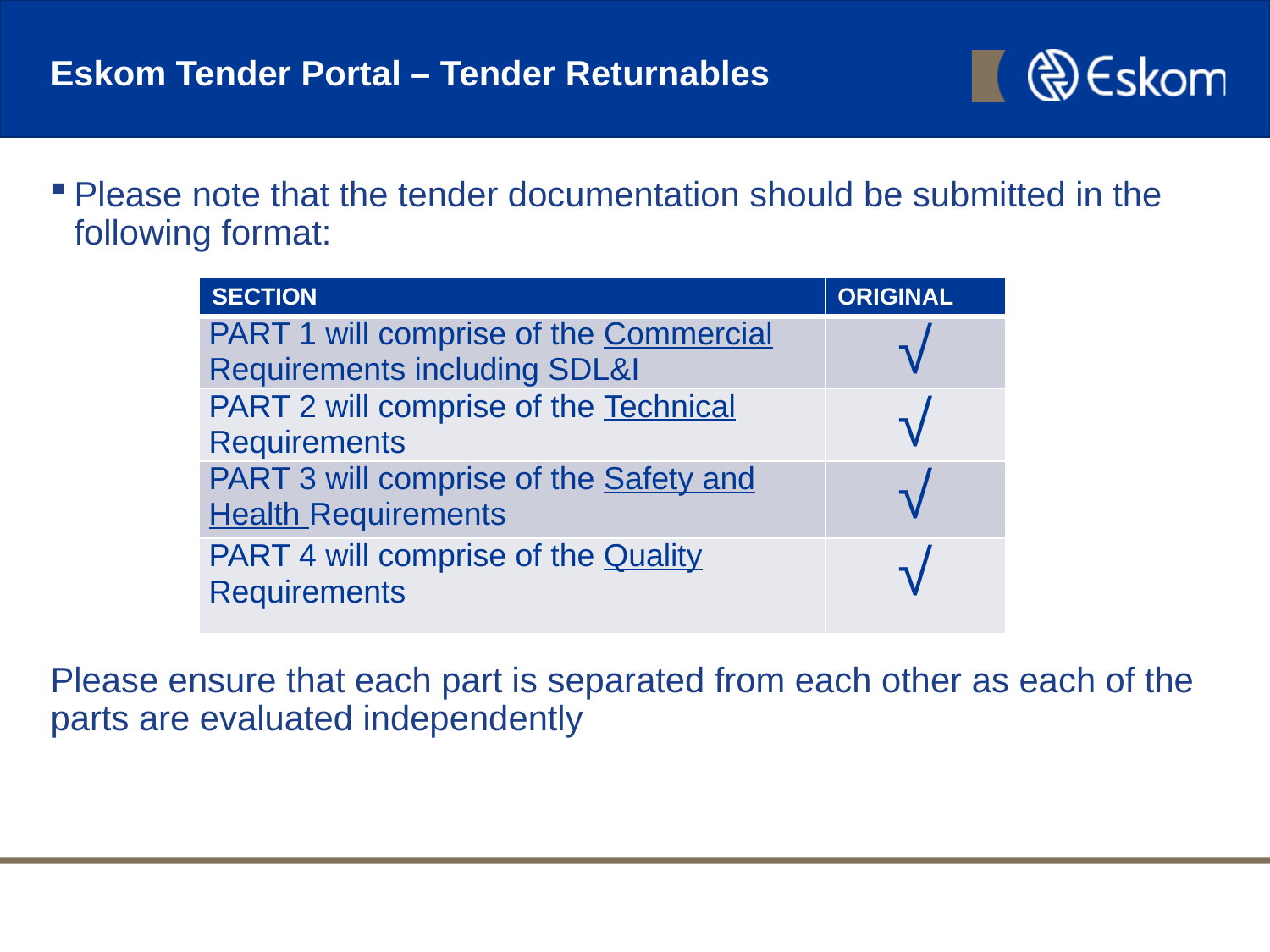

# Eskom Tender Portal – Tender Returnables
Please note that the tender documentation should be submitted in the following format:

Please ensure that each part is separated from each other as each of the parts are evaluated independently
| SECTION | ORIGINAL |
| --- | --- |
| PART 1 will comprise of the Commercial Requirements including SDL&I | √ |
| PART 2 will comprise of the Technical Requirements | √ |
| PART 3 will comprise of the Safety and Health Requirements | √ |
| PART 4 will comprise of the Quality Requirements | √ |